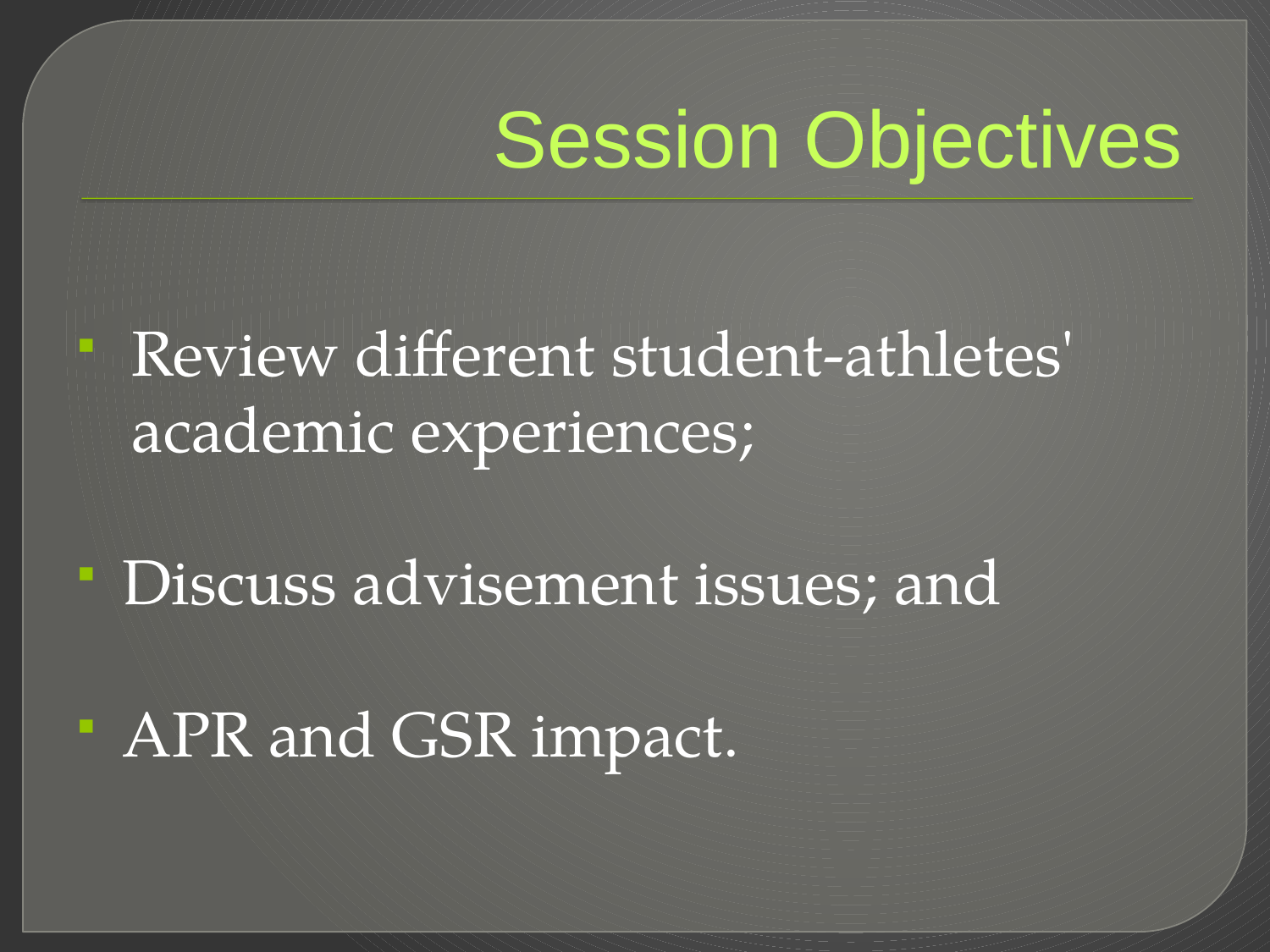

# Session Objectives
Review different student-athletes' academic experiences;

Discuss advisement issues; and

APR and GSR impact.